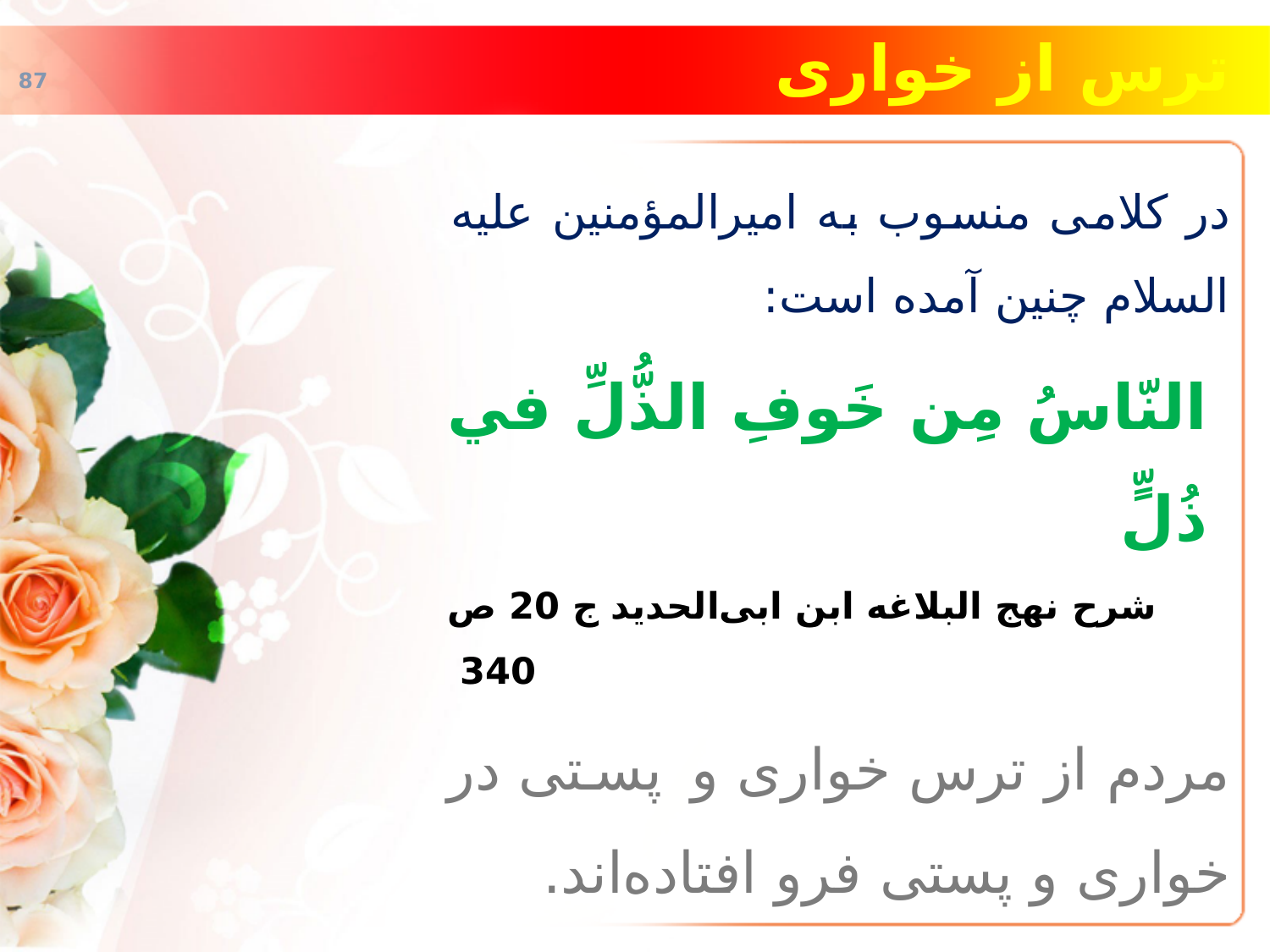

# ترس از خواری
در کلامی منسوب به امیرالمؤمنین علیه‌ السلام چنین آمده است:
النّاسُ مِن خَوفِ الذُّلِّ في ذُلٍّ
شرح نهج البلاغه ابن ابی‌الحدید ج 20 ص 340
مردم از ترس خواری و پستی در خواری و پستی فرو افتاده‌اند.